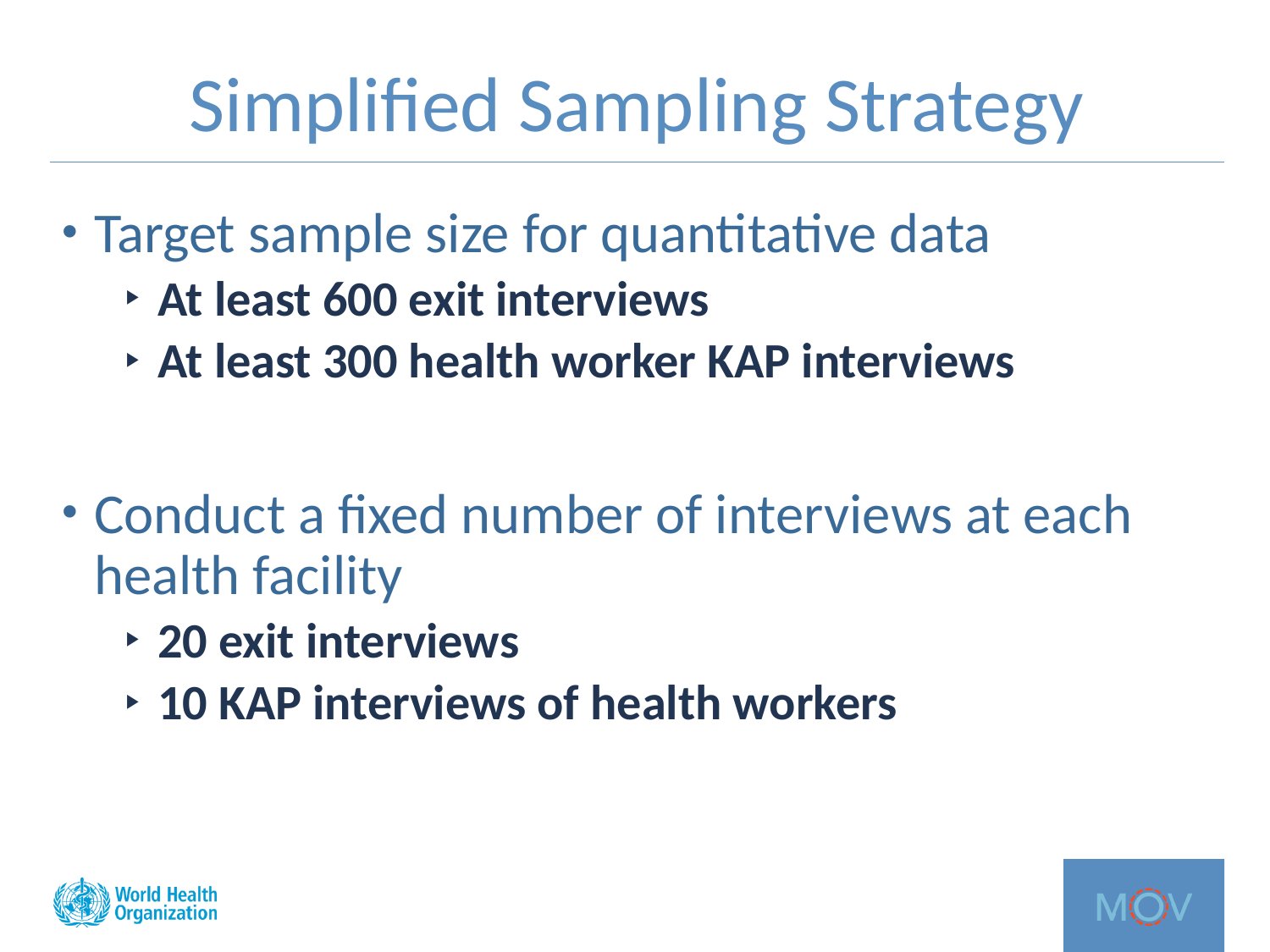

# Simplified Sampling Strategy
Target sample size for quantitative data
At least 600 exit interviews
At least 300 health worker KAP interviews

Conduct a fixed number of interviews at each health facility
20 exit interviews
10 KAP interviews of health workers